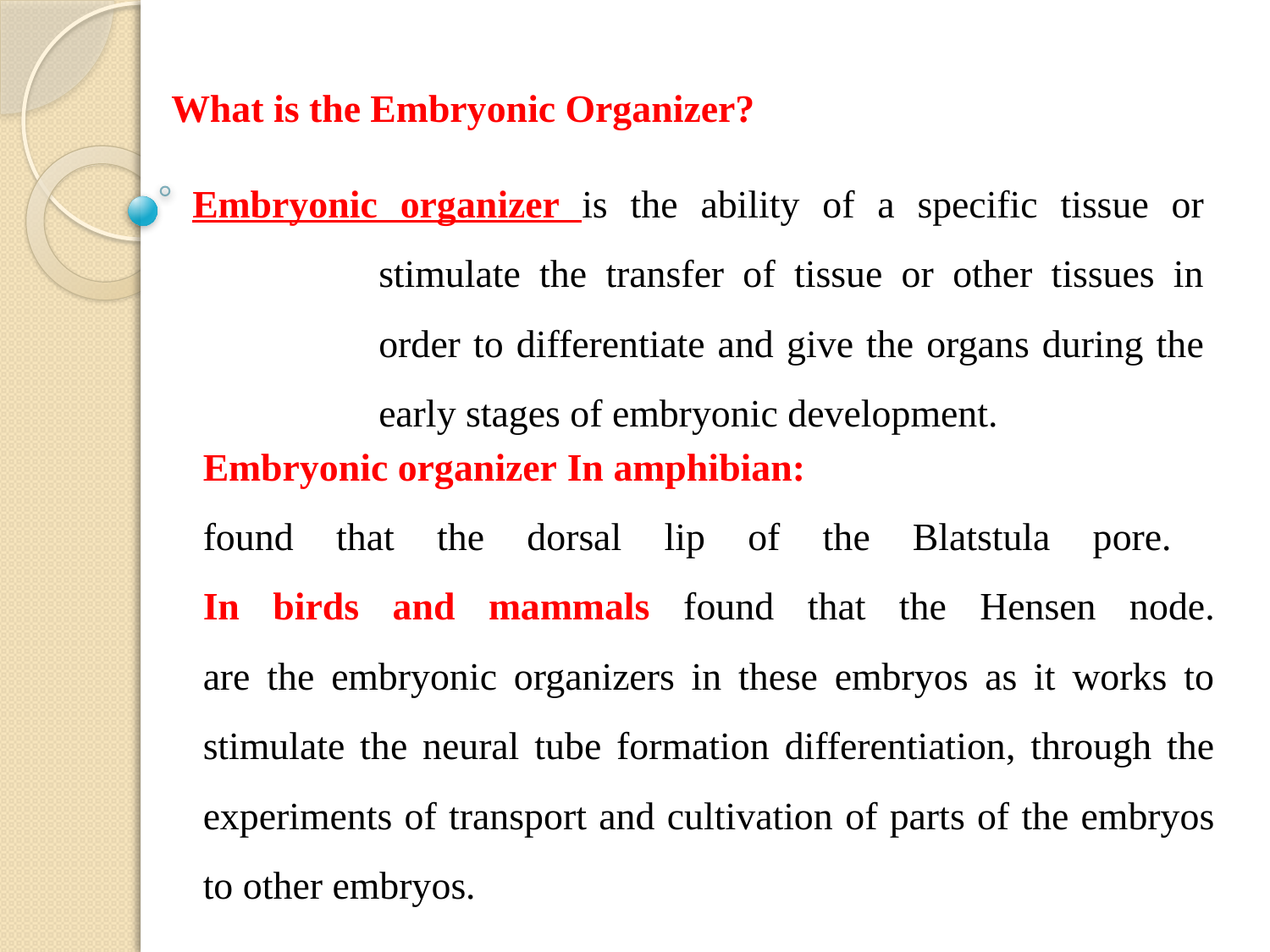

What is the Embryonic Organizer?
Embryonic organizer is the ability of a specific tissue or stimulate the transfer of tissue or other tissues in order to differentiate and give the organs during the early stages of embryonic development.
Embryonic organizer In amphibian:
found that the dorsal lip of the Blatstula pore.
In birds and mammals found that the Hensen node.
are the embryonic organizers in these embryos as it works to stimulate the neural tube formation differentiation, through the experiments of transport and cultivation of parts of the embryos to other embryos.